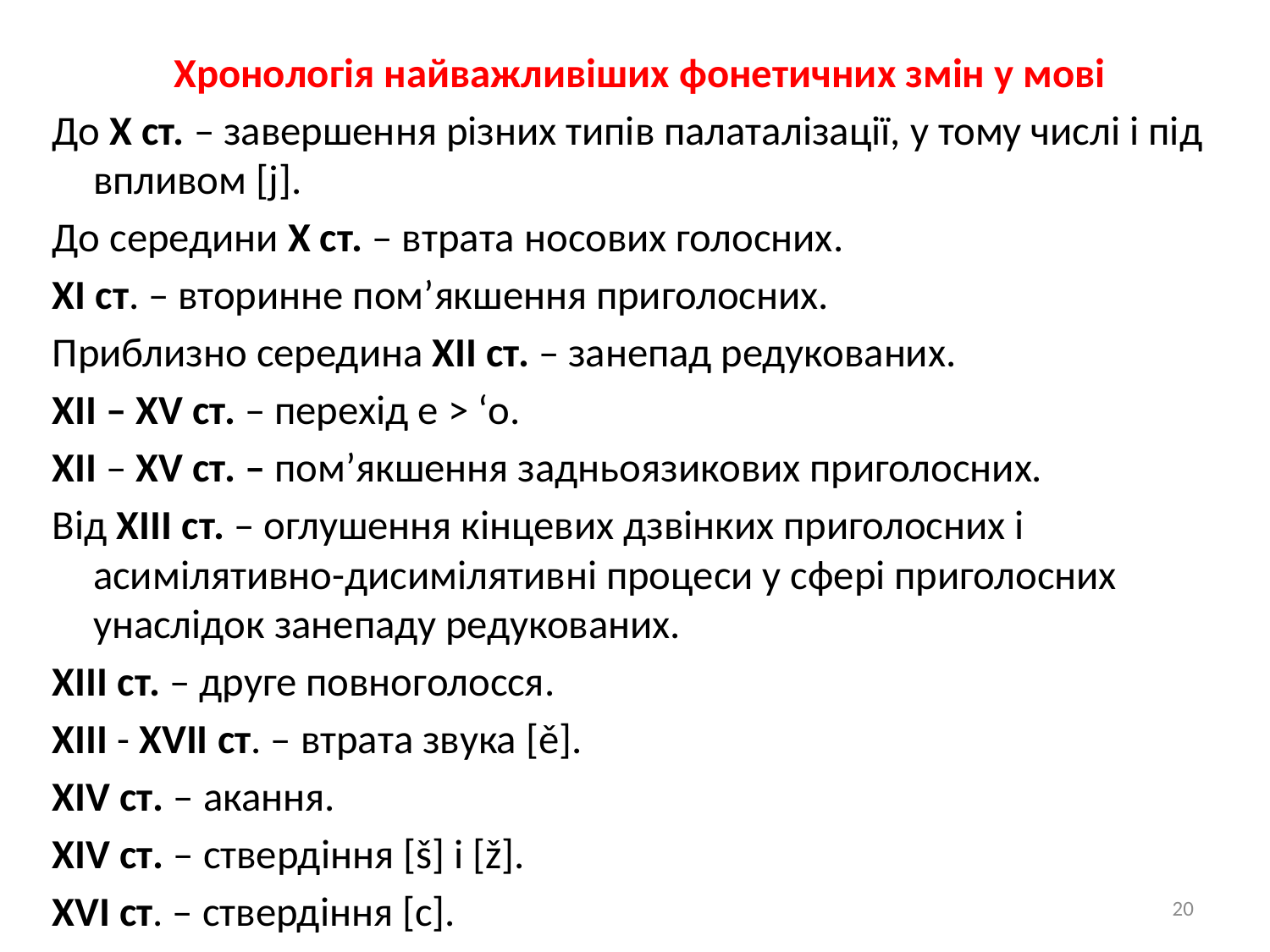

Хронологія найважливіших фонетичних змін у мові
До Х ст. – завершення різних типів палаталізації, у тому числі і під впливом [j].
До середини Х ст. – втрата носових голосних.
ХІ ст. – вторинне пом’якшення приголосних.
Приблизно середина ХІІ ст. – занепад редукованих.
ХІІ – ХV ст. – перехід е > ‘o.
ХІІ – XV ст. – пом’якшення задньоязикових приголосних.
Від ХІІІ ст. – оглушення кінцевих дзвінких приголосних і асимілятивно-дисимілятивні процеси у сфері приголосних унаслідок занепаду редукованих.
ХІІІ ст. – друге повноголосся.
ХІІІ - XVII ст. – втрата звука [ě].
XIV ст. – акання.
XIV ст. – ствердіння [š] і [ž].
XVI ст. – ствердіння [с].
20